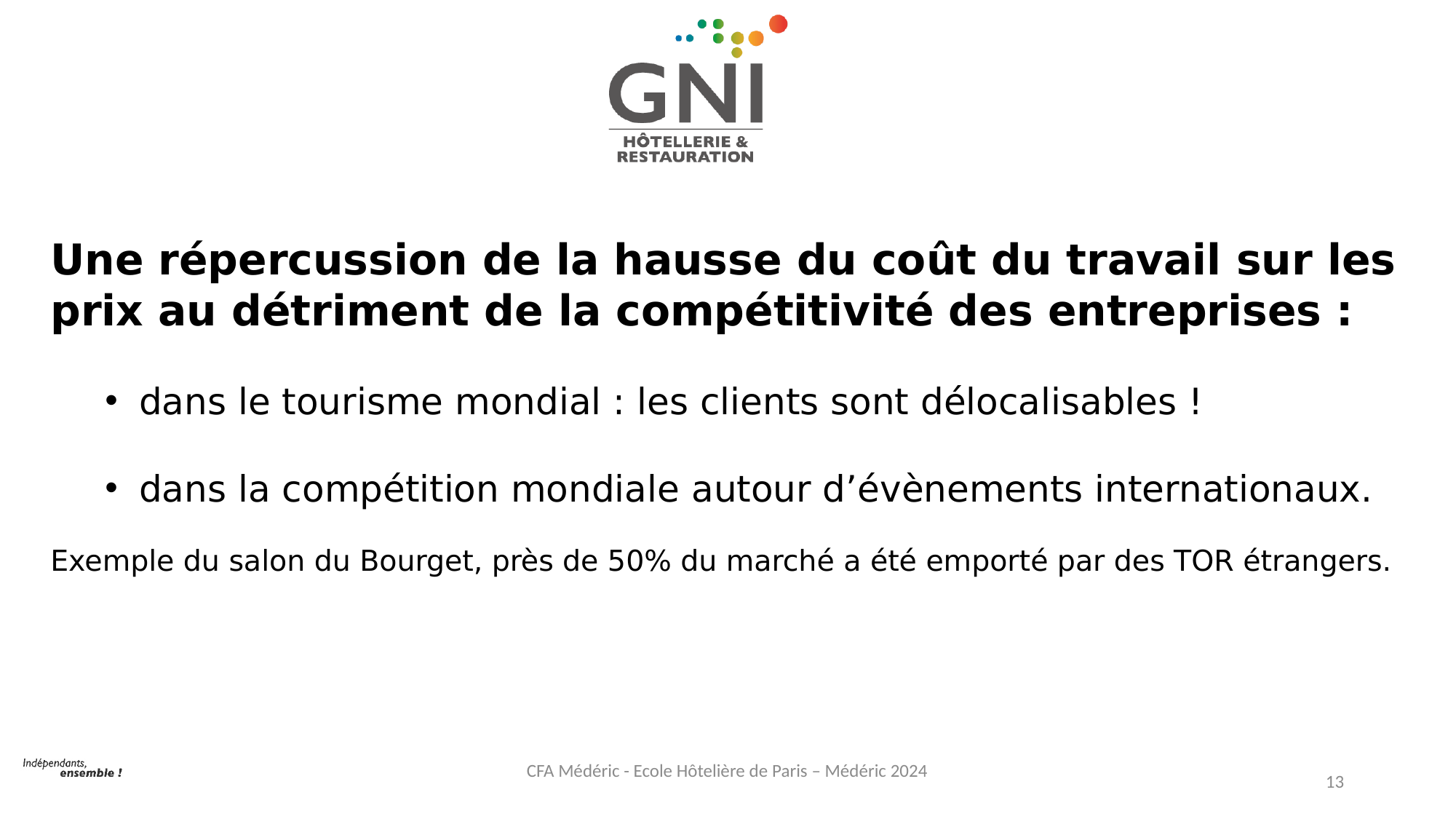

Une répercussion de la hausse du coût du travail sur les prix au détriment de la compétitivité des entreprises :

dans le tourisme mondial : les clients sont délocalisables !

dans la compétition mondiale autour d’évènements internationaux.

Exemple du salon du Bourget, près de 50% du marché a été emporté par des TOR étrangers.

CFA Médéric - Ecole Hôtelière de Paris – Médéric 2024

13